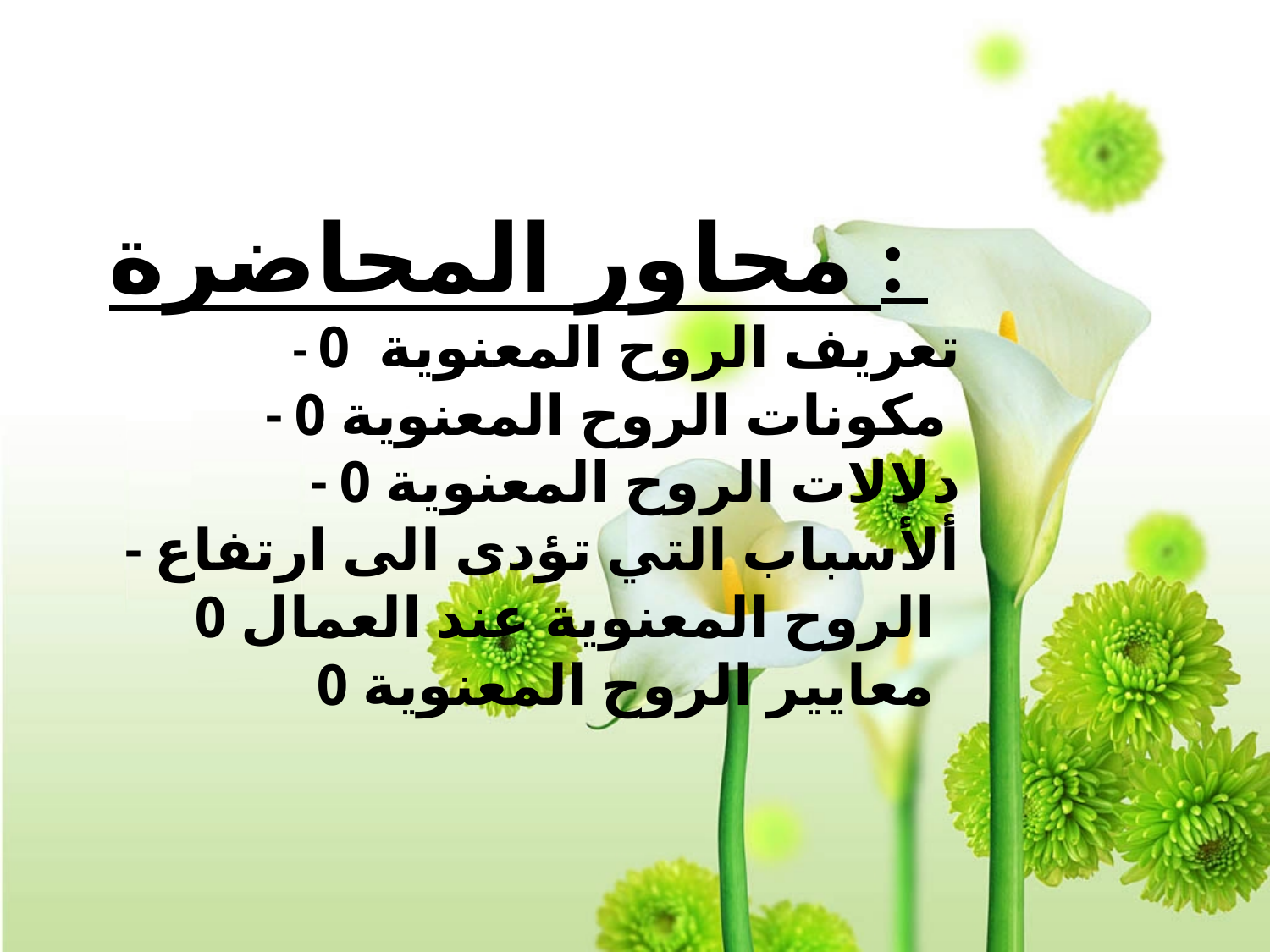

محاور المحاضرة :
- تعريف الروح المعنوية  0
 - مكونات الروح المعنوية 0
- دلالات الروح المعنوية 0
 - ألأسباب التي تؤدى الى ارتفاع الروح المعنوية عند العمال 0
معايير الروح المعنوية 0